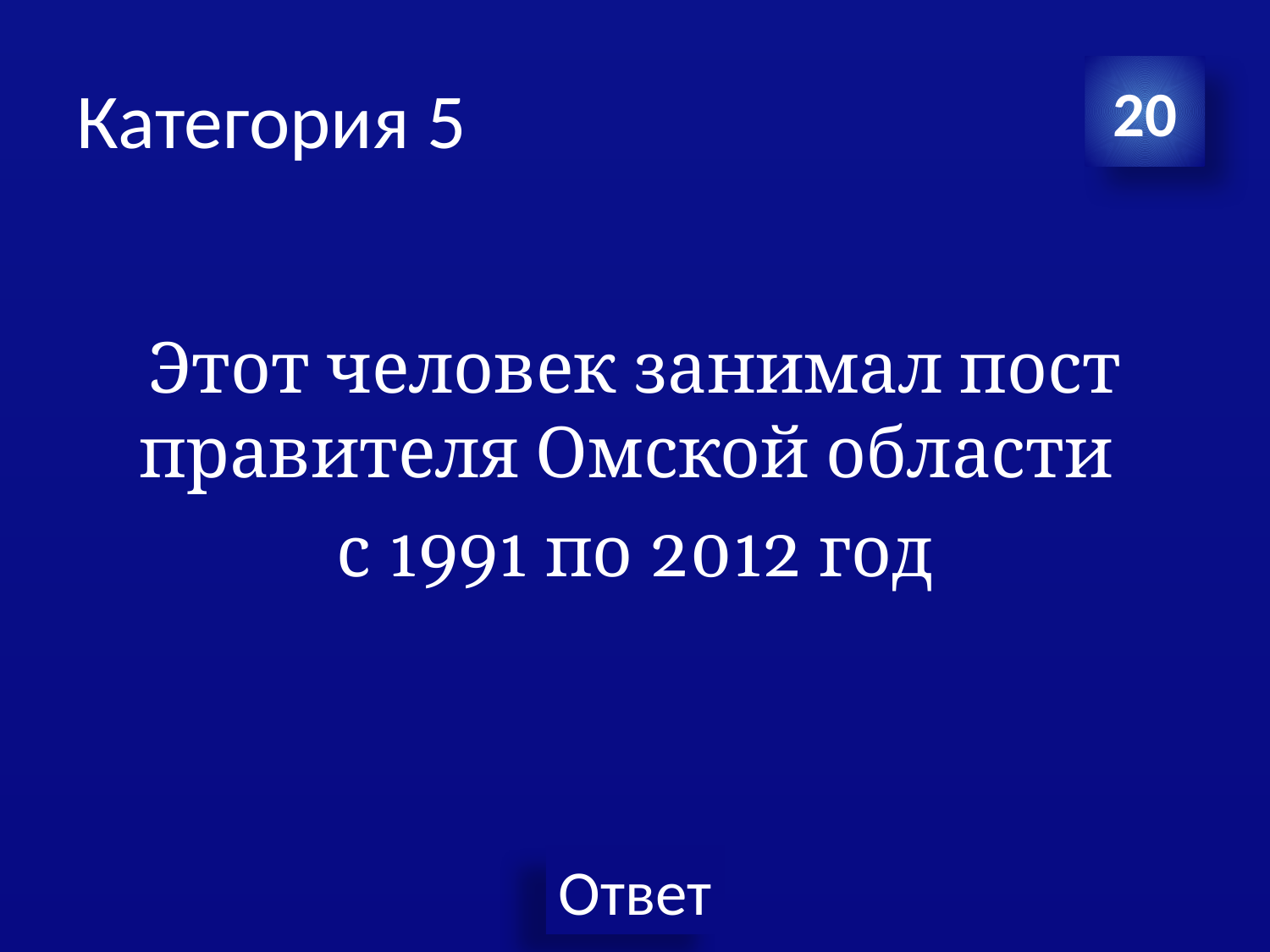

# Категория 5
20
Этот человек занимал пост правителя Омской области
с 1991 по 2012 год